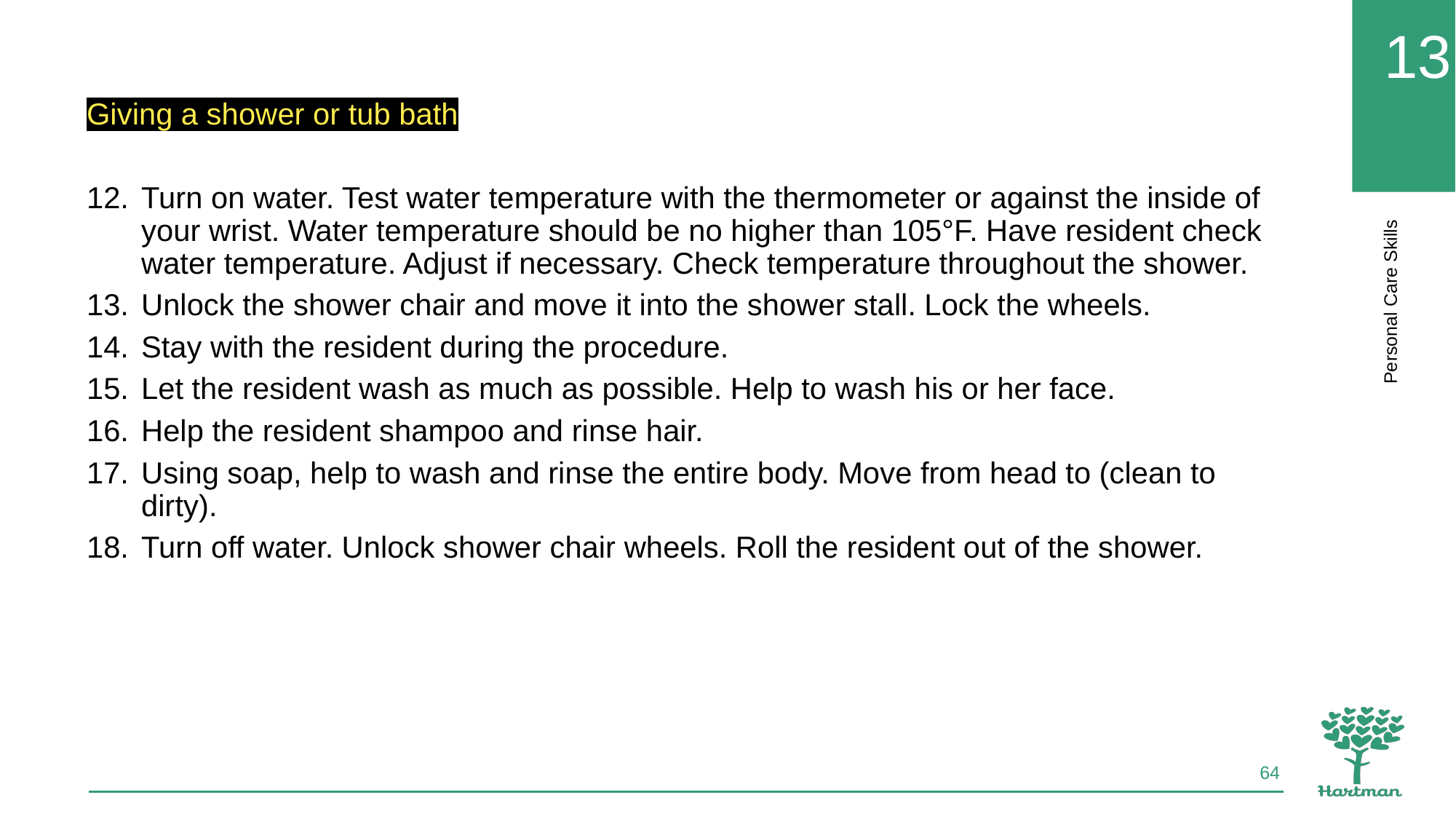

Giving a shower or tub bath

Turn on water. Test water temperature with the thermometer or against the inside of your wrist. Water temperature should be no higher than 105°F. Have resident check water temperature. Adjust if necessary. Check temperature throughout the shower.
Unlock the shower chair and move it into the shower stall. Lock the wheels.
Stay with the resident during the procedure.
Let the resident wash as much as possible. Help to wash his or her face.
Help the resident shampoo and rinse hair.
Using soap, help to wash and rinse the entire body. Move from head to (clean to dirty).
Turn off water. Unlock shower chair wheels. Roll the resident out of the shower.

64